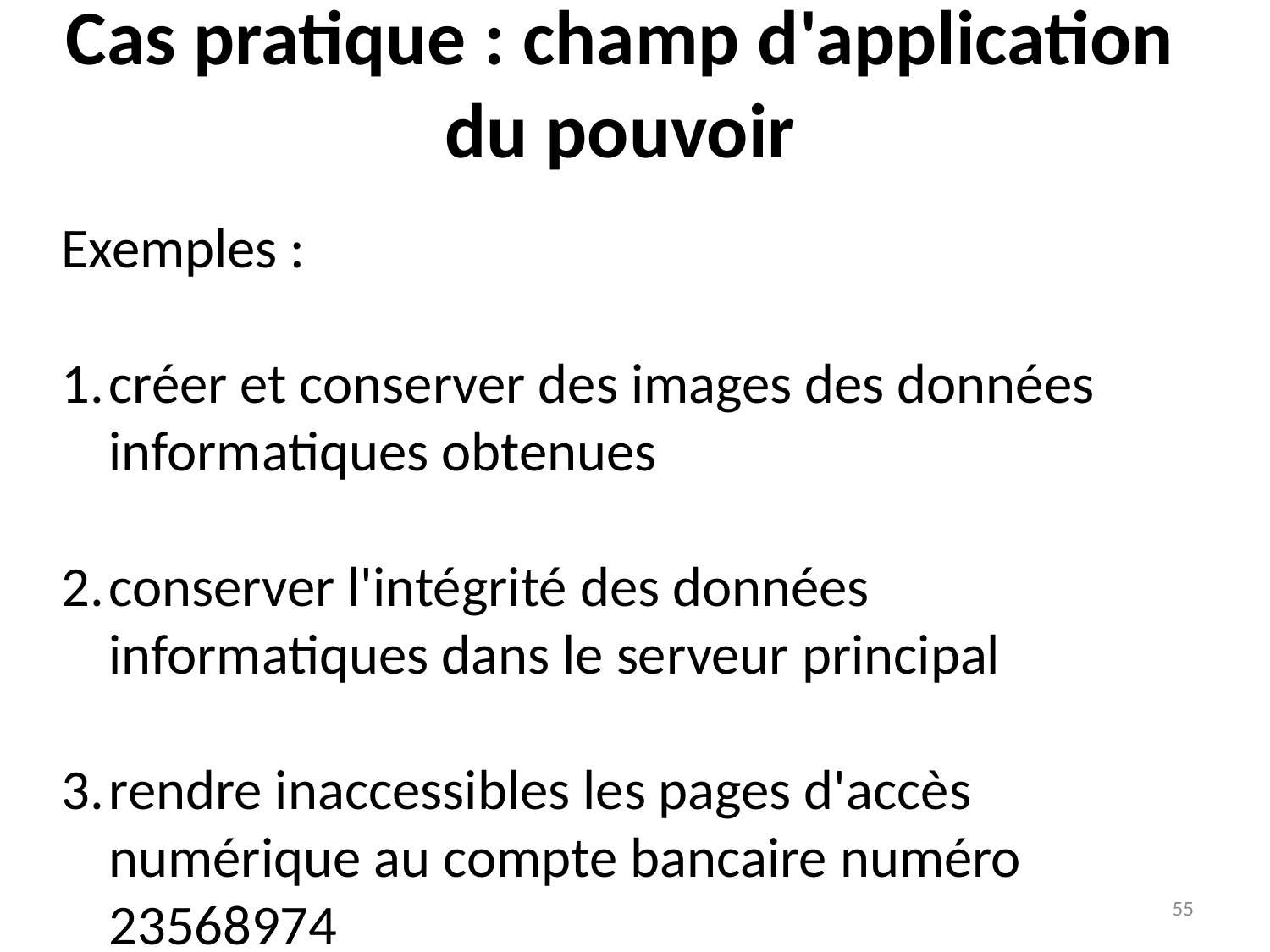

# Cas pratique : champ d'application du pouvoir
Exemples :

créer et conserver des images des données informatiques obtenues

conserver l'intégrité des données informatiques dans le serveur principal

rendre inaccessibles les pages d'accès numérique au compte bancaire numéro 23568974

55